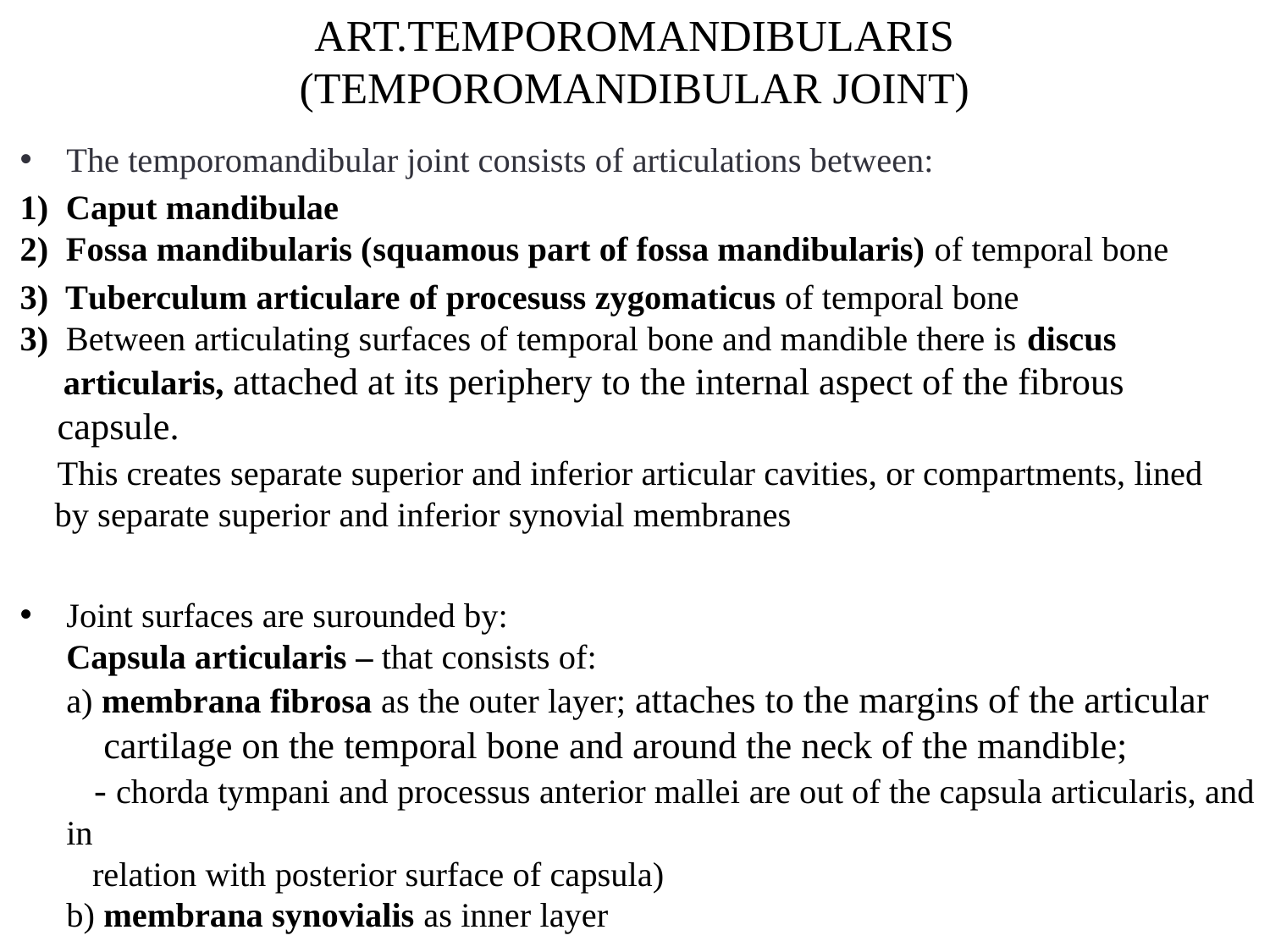

# ART.TEMPOROMANDIBULARIS (TEMPOROMANDIBULAR JOINT)
The temporomandibular joint consists of articulations between:
1)  Caput mandibulae
2)  Fossa mandibularis (squamous part of fossa mandibularis) of temporal bone
3)  Tuberculum articulare of procesuss zygomaticus of temporal bone
3)  Between articulating surfaces of temporal bone and mandible there is discus
     articularis, attached at its periphery to the internal aspect of the fibrous
    capsule.
    This creates separate superior and inferior articular cavities, or compartments, lined
    by separate superior and inferior synovial membranes

Joint surfaces are surounded by:
Capsula articularis – that consists of:
a) membrana fibrosa as the outer layer; attaches to the margins of the articular
    cartilage on the temporal bone and around the neck of the mandible;
   - chorda tympani and processus anterior mallei are out of the capsula articularis, and in
   relation with posterior surface of capsula)
b) membrana synovialis as inner layer